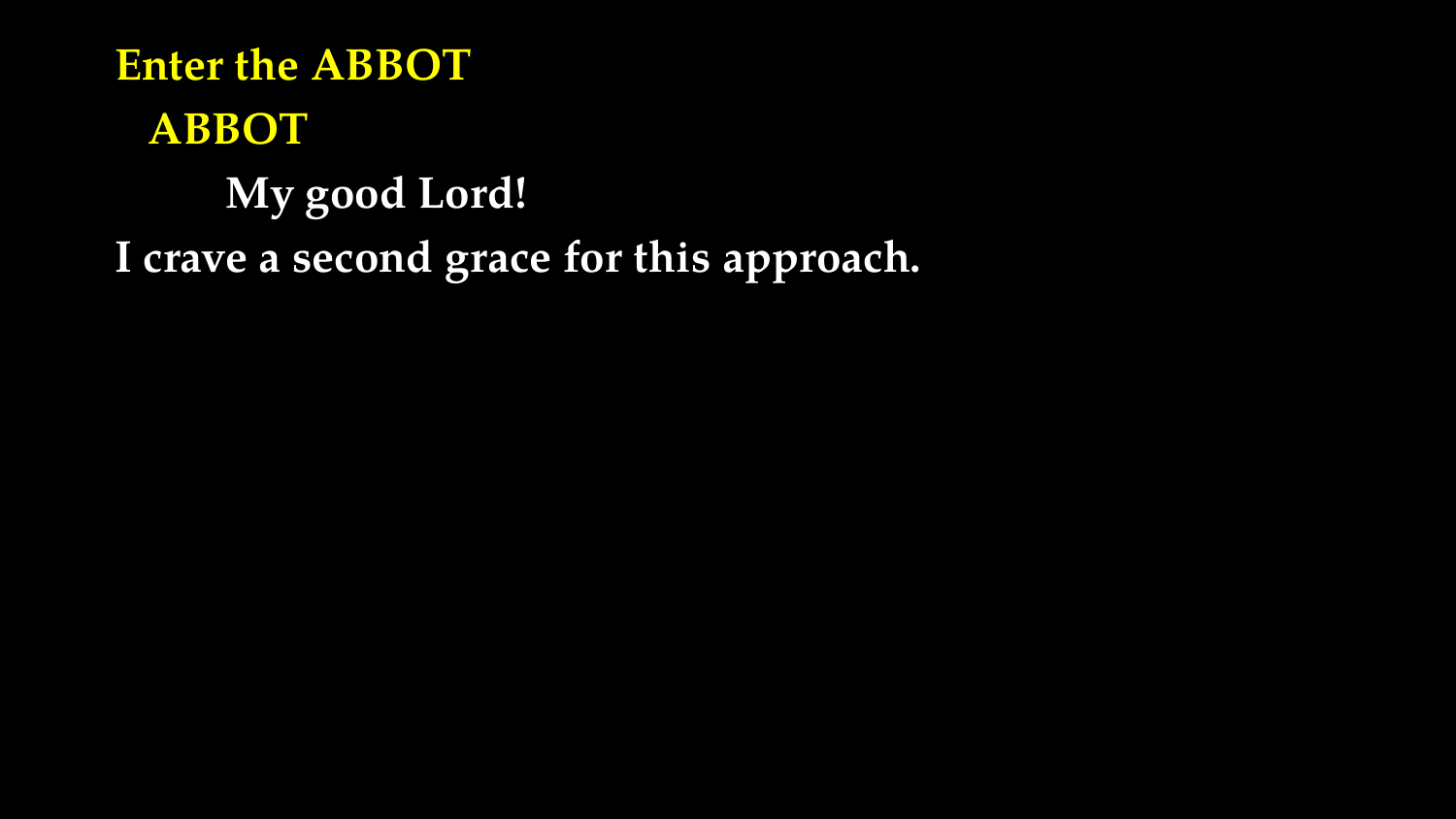

# Enter the ABBOT ABBOT My good Lord! I crave a second grace for this approach.